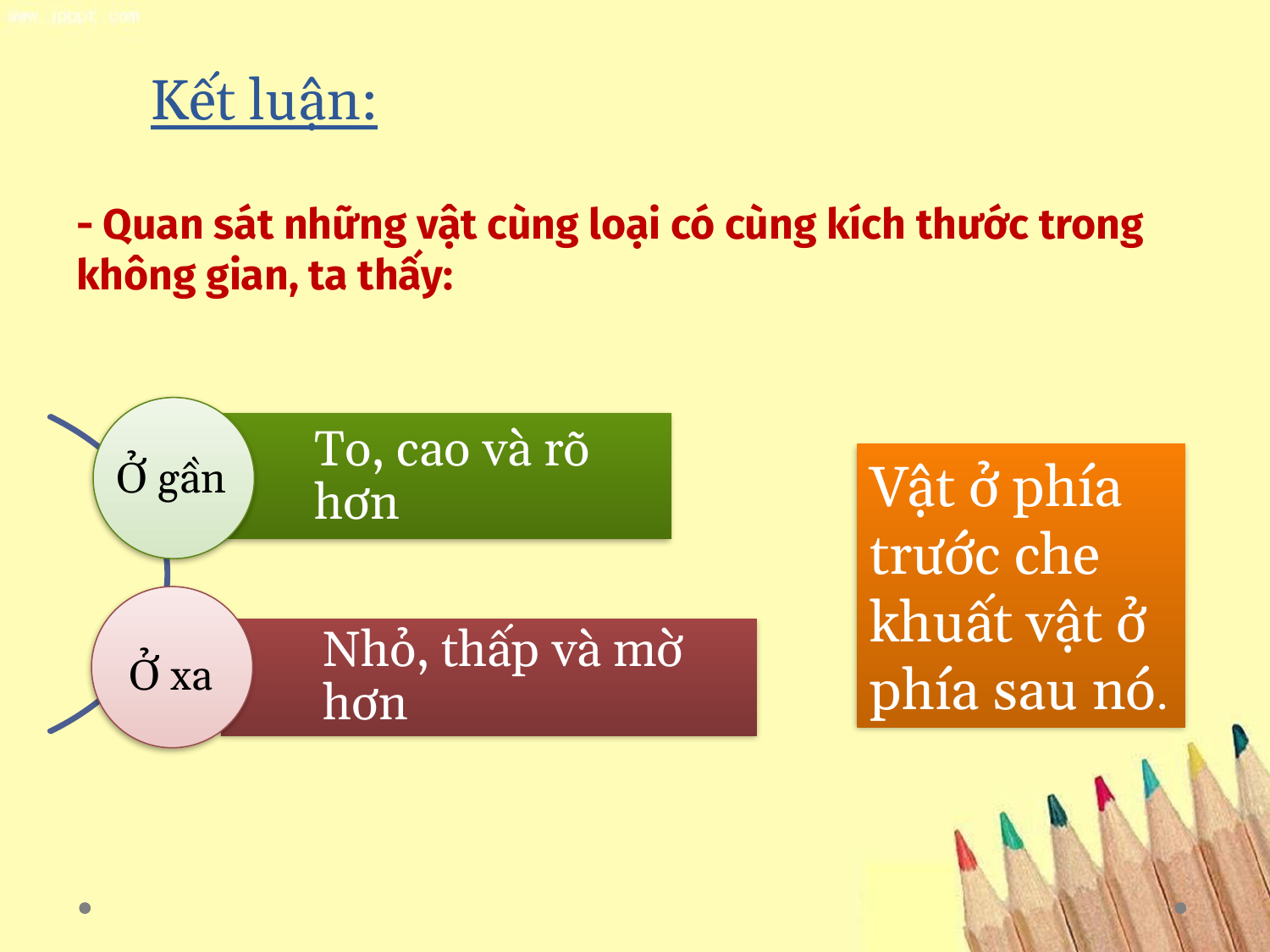

# Kết luận:
- Quan sát những vật cùng loại có cùng kích thước trong không gian, ta thấy:
To, cao và rõ hơn
Nhỏ, thấp và mờ hơn
Vật ở phía trước che khuất vật ở phía sau nó.
Ở gần
Ở xa